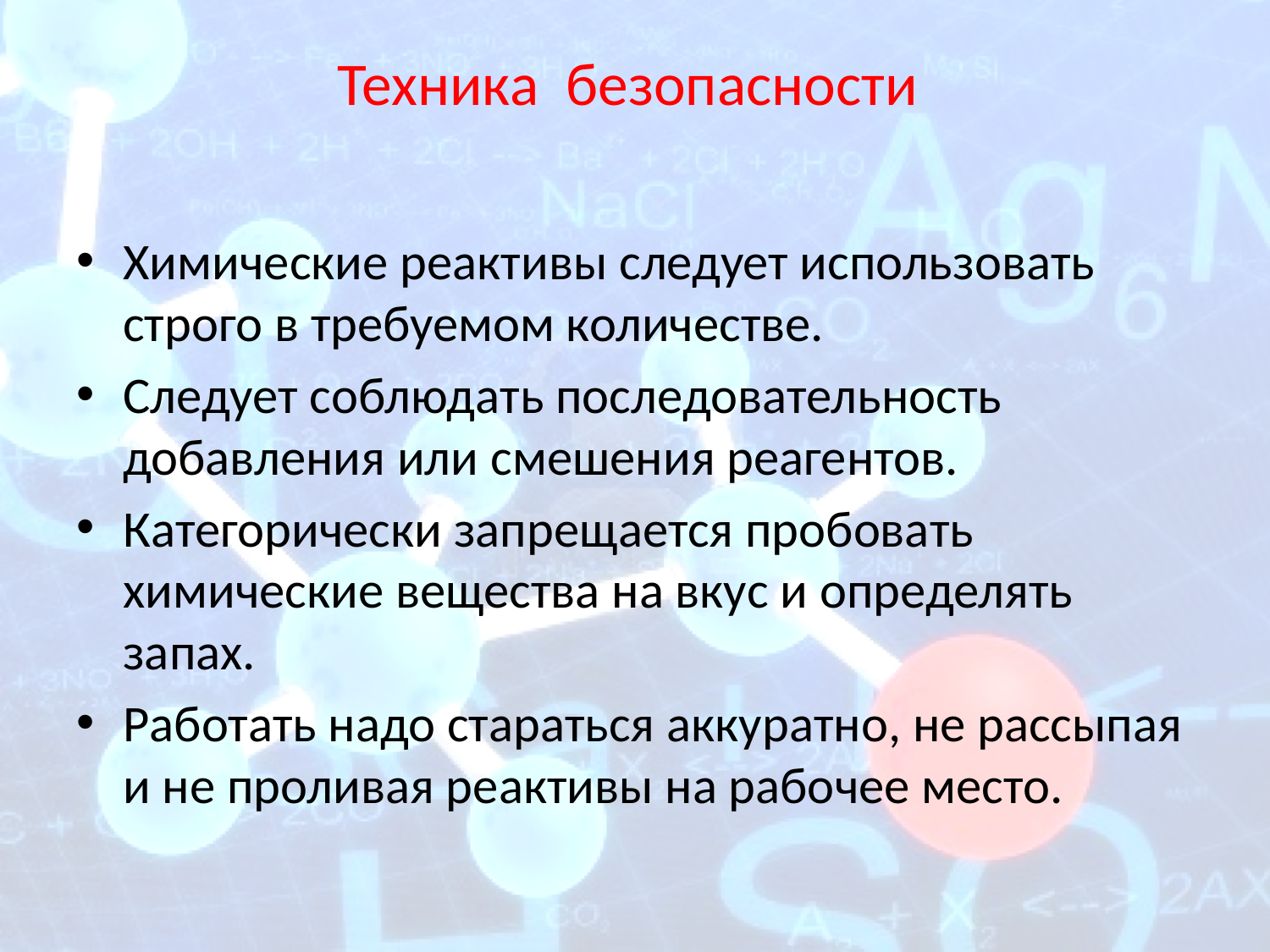

# Техника  безопасности
Химические реактивы следует использовать строго в требуемом количестве.
Следует соблюдать последовательность добавления или смешения реагентов.
Категорически запрещается пробовать химические вещества на вкус и определять запах.
Работать надо стараться аккуратно, не рассыпая и не проливая реактивы на рабочее место.